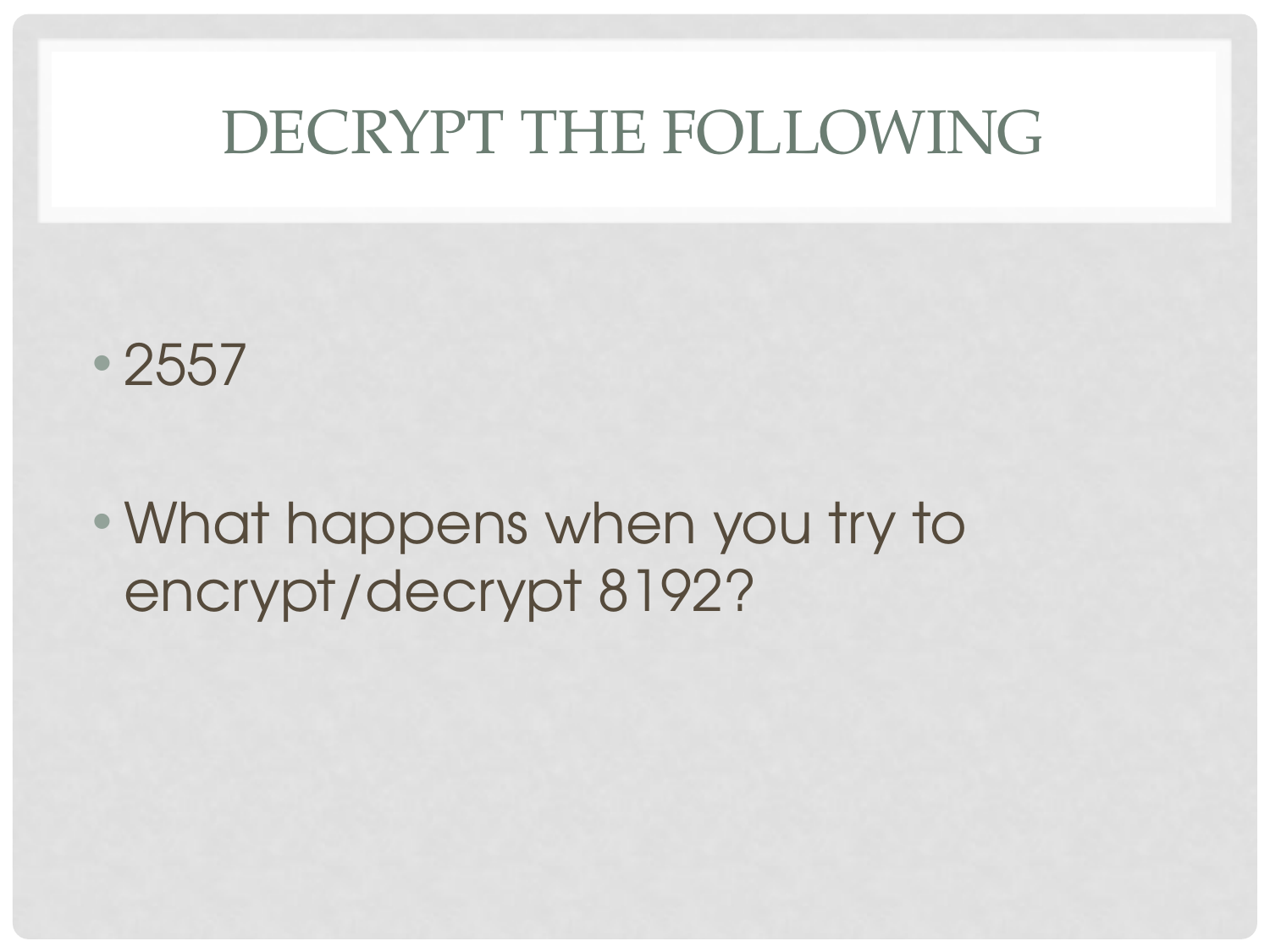

# Decrypt the following

2557

What happens when you try to encrypt/decrypt 8192?